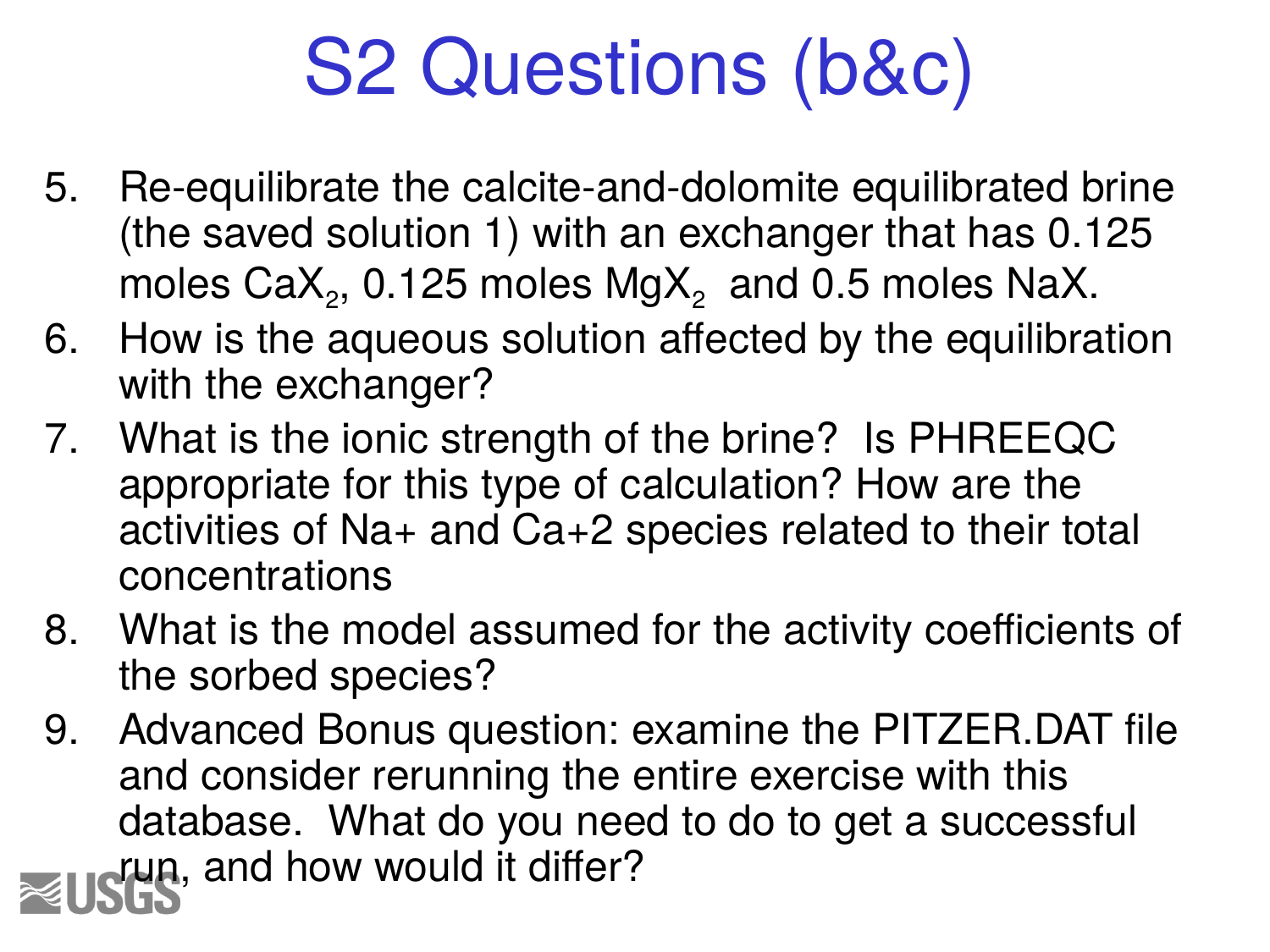

# S2 Questions (b&c)
Re-equilibrate the calcite-and-dolomite equilibrated brine (the saved solution 1) with an exchanger that has 0.125 moles CaX2, 0.125 moles MgX2  and 0.5 moles NaX.
How is the aqueous solution affected by the equilibration with the exchanger?
What is the ionic strength of the brine?  Is PHREEQC appropriate for this type of calculation? How are the activities of Na+ and Ca+2 species related to their total concentrations
What is the model assumed for the activity coefficients of the sorbed species?
Advanced Bonus question: examine the PITZER.DAT file and consider rerunning the entire exercise with this database.  What do you need to do to get a successful run, and how would it differ?